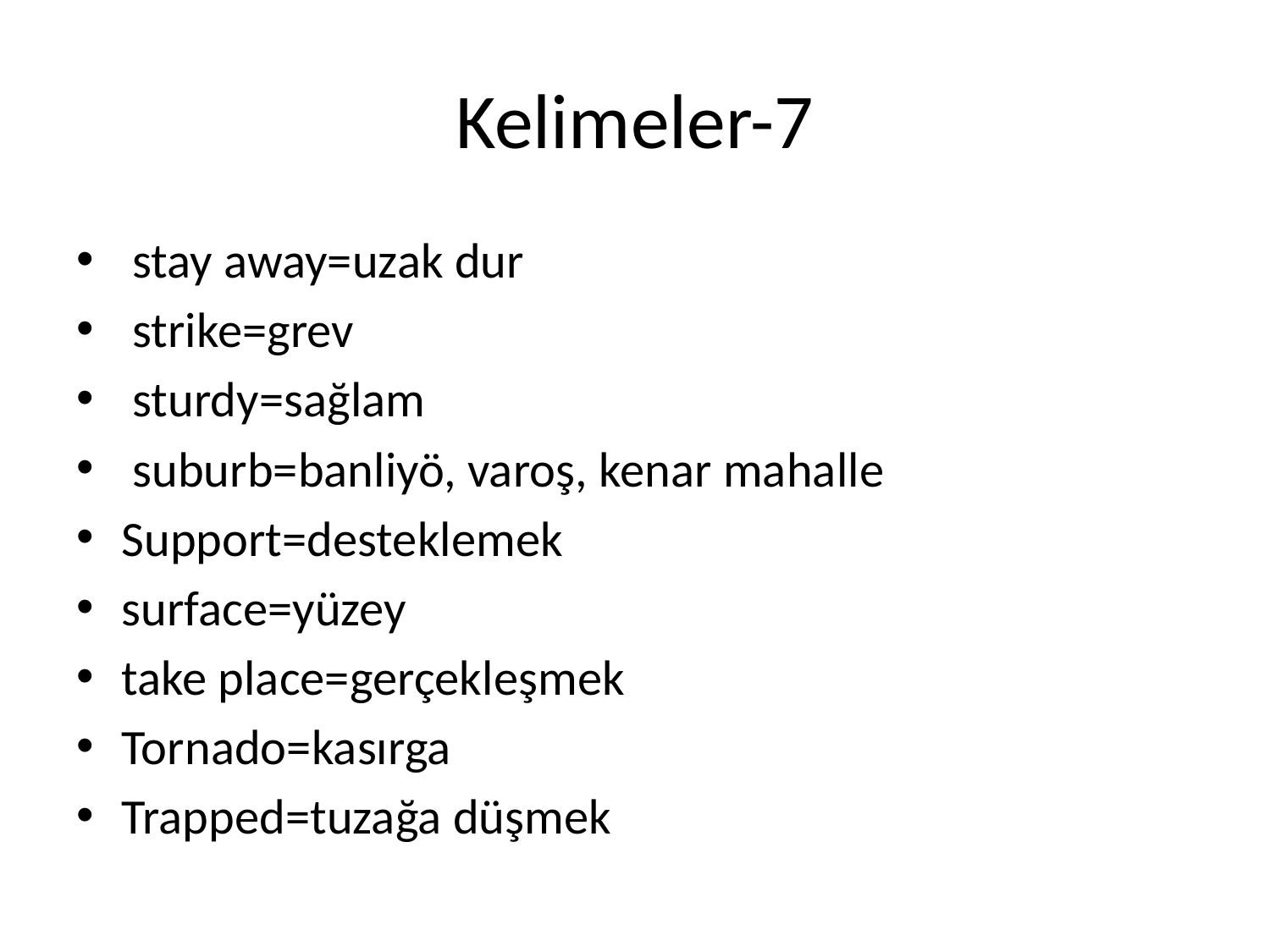

# Kelimeler-7
 stay away=uzak dur
 strike=grev
 sturdy=sağlam
 suburb=banliyö, varoş, kenar mahalle
Support=desteklemek
surface=yüzey
take place=gerçekleşmek
Tornado=kasırga
Trapped=tuzağa düşmek